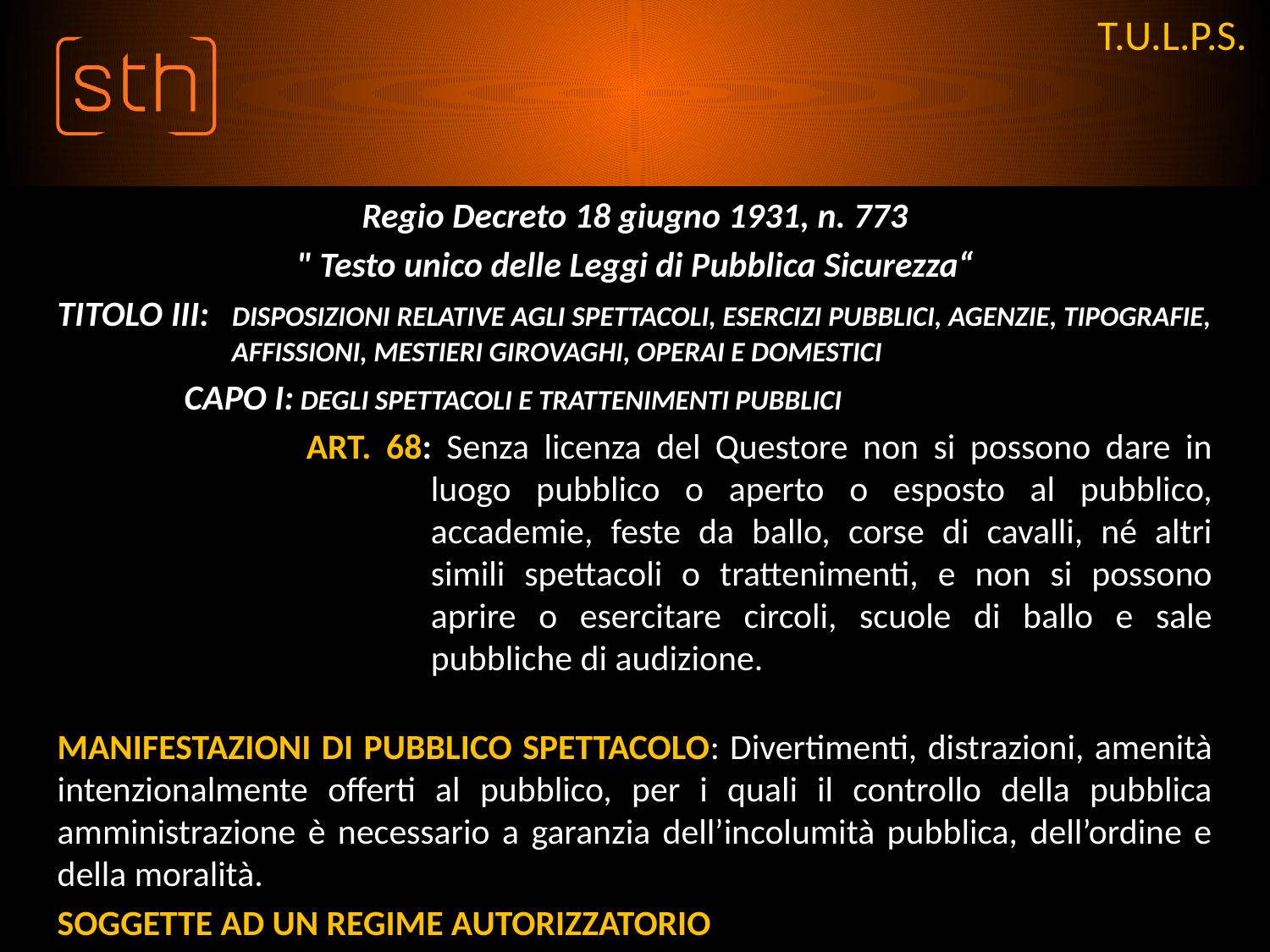

# T.U.L.P.S.
Regio Decreto 18 giugno 1931, n. 773
" Testo unico delle Leggi di Pubblica Sicurezza“
TITOLO III:	DISPOSIZIONI RELATIVE AGLI SPETTACOLI, ESERCIZI PUBBLICI, AGENZIE, TIPOGRAFIE, AFFISSIONI, MESTIERI GIROVAGHI, OPERAI E DOMESTICI
	CAPO I: DEGLI SPETTACOLI E TRATTENIMENTI PUBBLICI
ART. 68: Senza licenza del Questore non si possono dare in luogo pubblico o aperto o esposto al pubblico, accademie, feste da ballo, corse di cavalli, né altri simili spettacoli o trattenimenti, e non si possono aprire o esercitare circoli, scuole di ballo e sale pubbliche di audizione.

MANIFESTAZIONI DI PUBBLICO SPETTACOLO: Divertimenti, distrazioni, amenità intenzionalmente offerti al pubblico, per i quali il controllo della pubblica amministrazione è necessario a garanzia dell’incolumità pubblica, dell’ordine e della moralità.
SOGGETTE AD UN REGIME AUTORIZZATORIO